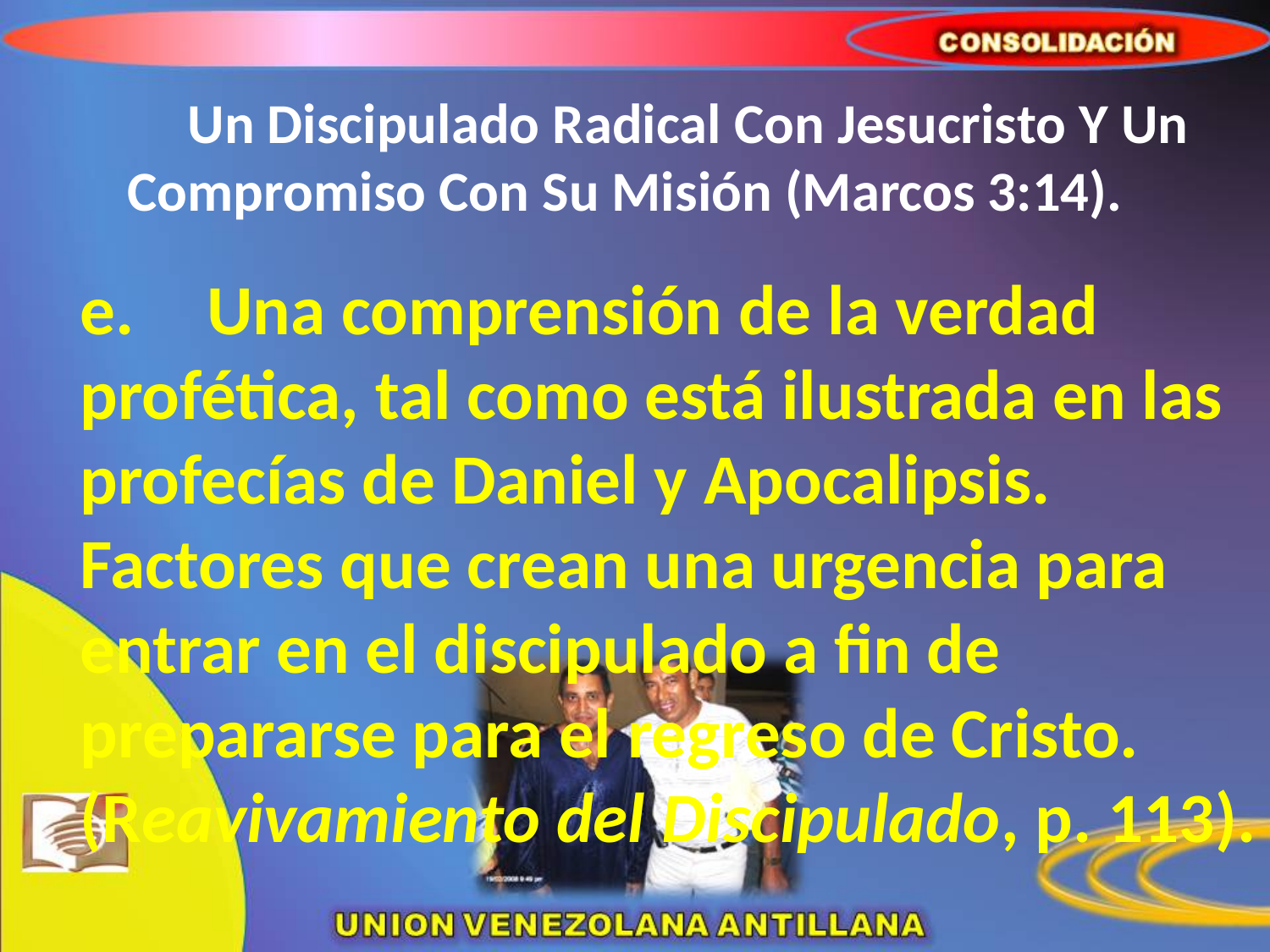

# Un Discipulado Radical Con Jesucristo Y Un Compromiso Con Su Misión (Marcos 3:14).
	e.	Una comprensión de la verdad profética, tal como está ilustrada en las profecías de Daniel y Apocalipsis. Factores que crean una urgencia para entrar en el discipulado a fin de prepararse para el regreso de Cristo. (Reavivamiento del Discipulado, p. 113).